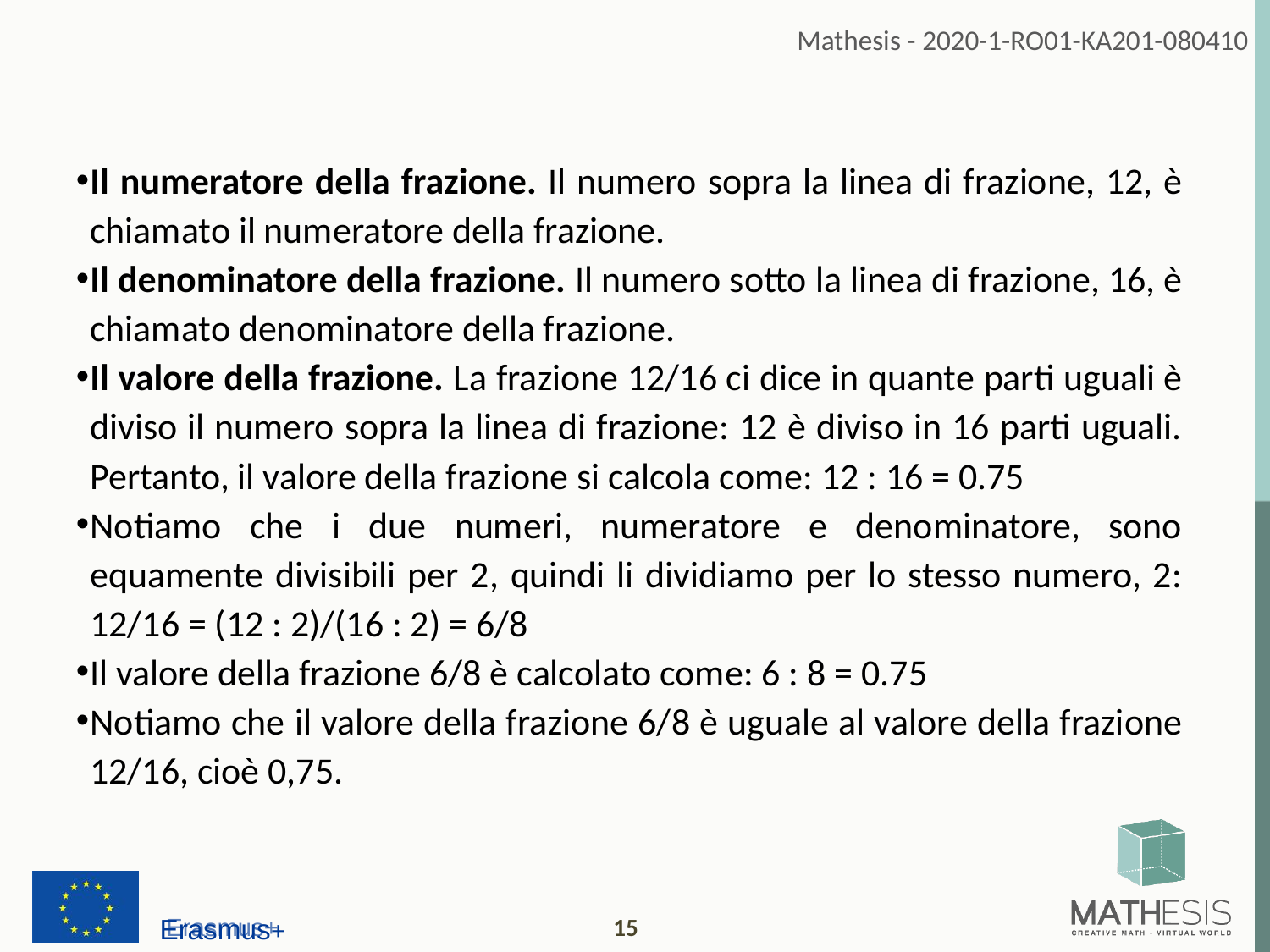

Il numeratore della frazione. Il numero sopra la linea di frazione, 12, è chiamato il numeratore della frazione.
Il denominatore della frazione. Il numero sotto la linea di frazione, 16, è chiamato denominatore della frazione.
Il valore della frazione. La frazione 12/16 ci dice in quante parti uguali è diviso il numero sopra la linea di frazione: 12 è diviso in 16 parti uguali. Pertanto, il valore della frazione si calcola come: 12 : 16 = 0.75
Notiamo che i due numeri, numeratore e denominatore, sono equamente divisibili per 2, quindi li dividiamo per lo stesso numero, 2: 12/16 = (12 : 2)/(16 : 2) = 6/8
Il valore della frazione 6/8 è calcolato come: 6 : 8 = 0.75
Notiamo che il valore della frazione 6/8 è uguale al valore della frazione 12/16, cioè 0,75.